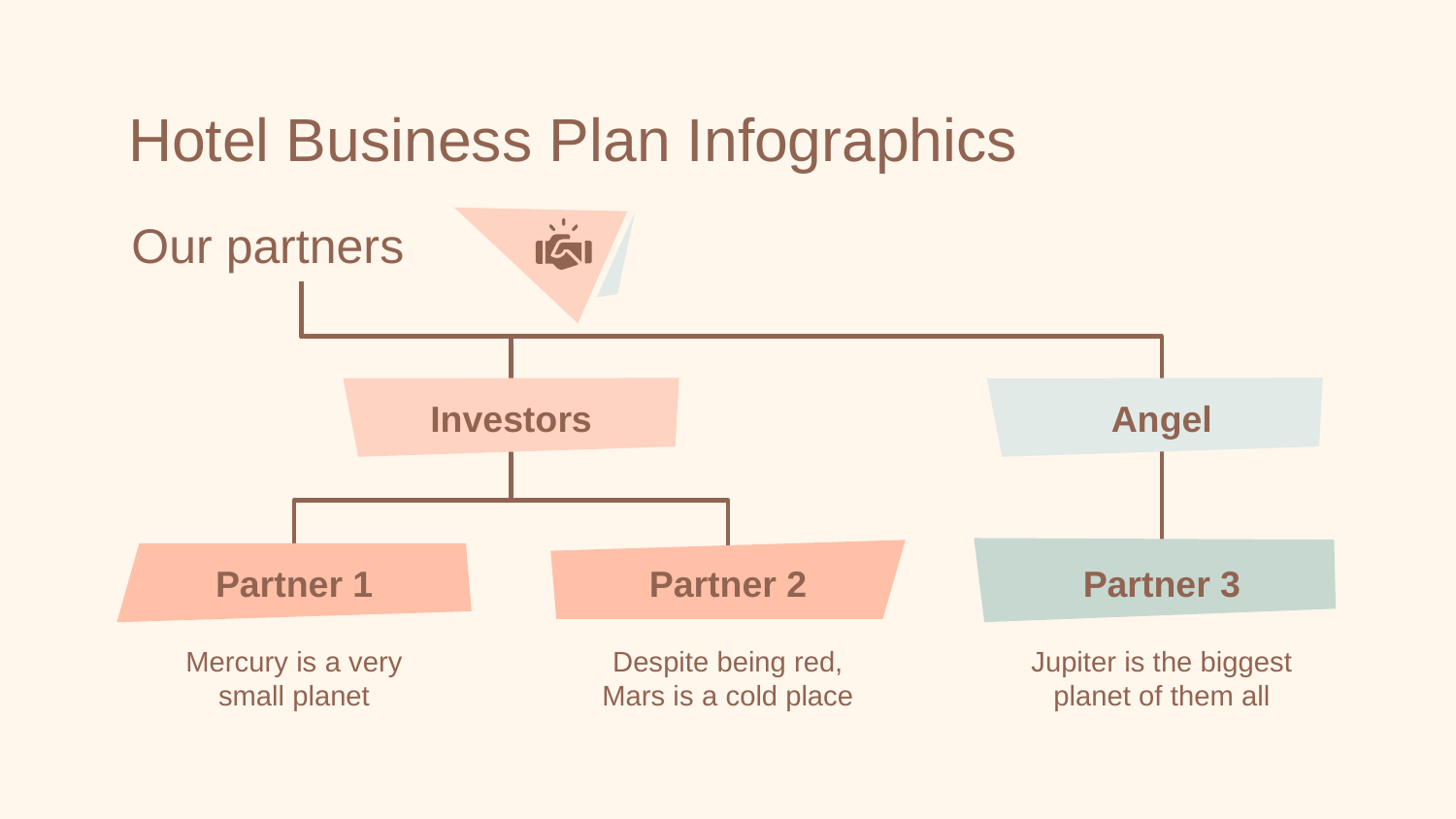

# Hotel Business Plan Infographics
Our partners

Investors

Angel

Partner 3
Jupiter is the biggest planet of them all

Partner 2
Despite being red, Mars is a cold place

Partner 1
Mercury is a very small planet